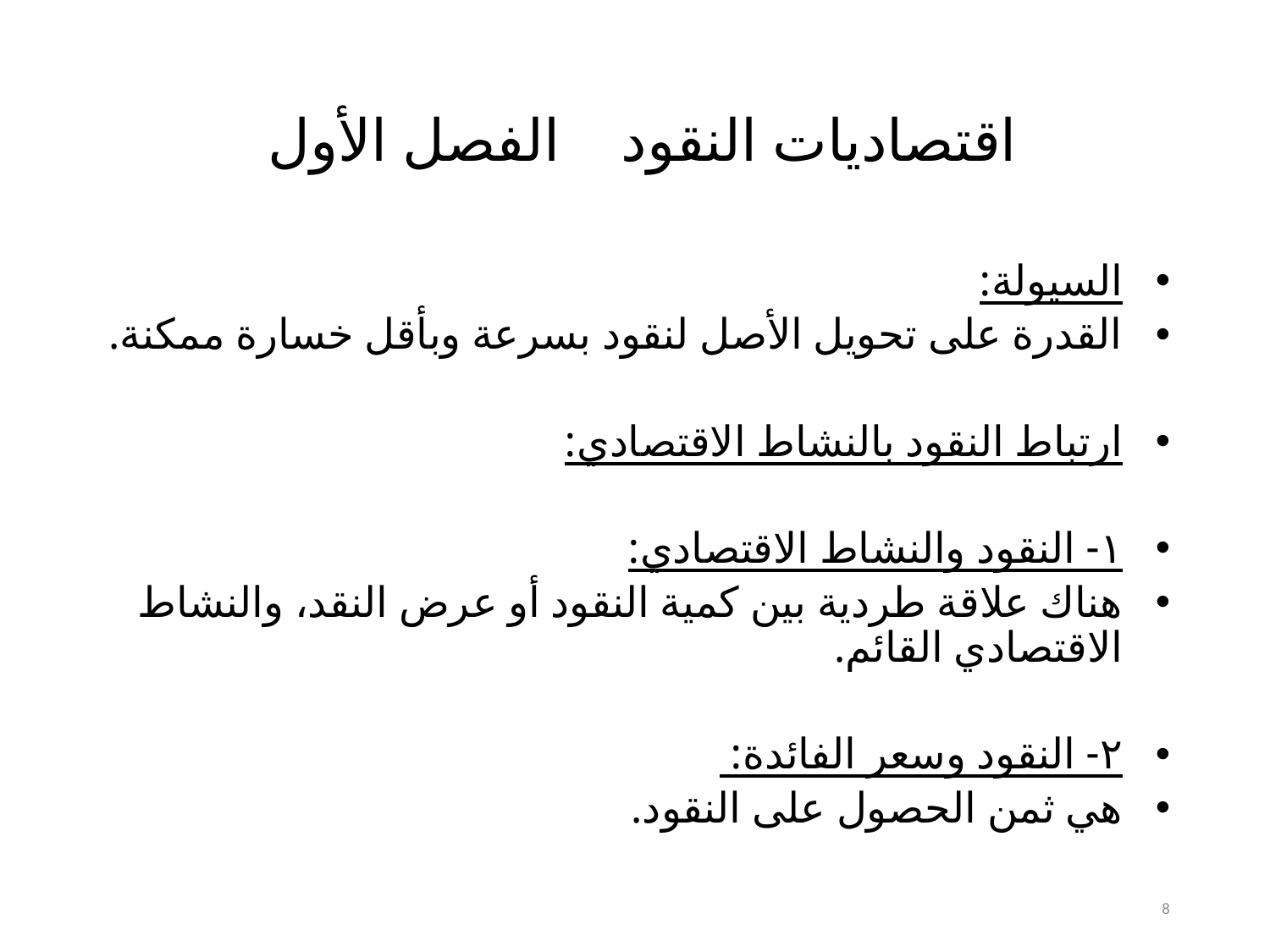

# اقتصاديات النقود    الفصل الأول
السيولة:
القدرة على تحويل الأصل لنقود بسرعة وبأقل خسارة ممكنة.

ارتباط النقود بالنشاط الاقتصادي:

١- النقود والنشاط الاقتصادي:
هناك علاقة طردية بين كمية النقود أو عرض النقد، والنشاط الاقتصادي القائم.

٢- النقود وسعر الفائدة:
هي ثمن الحصول على النقود.

8